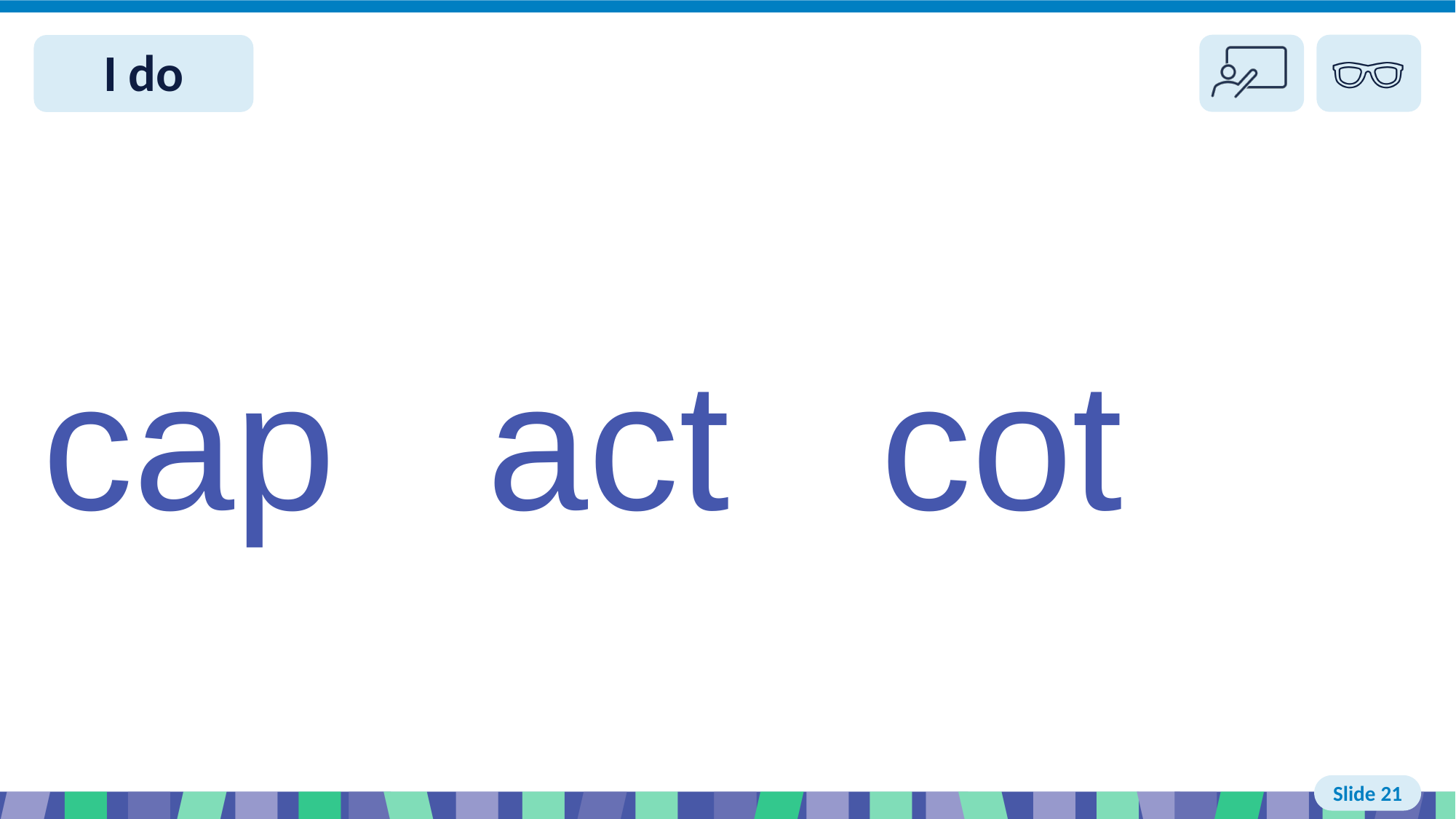

# Slide 21 I do read
cap   act   cot